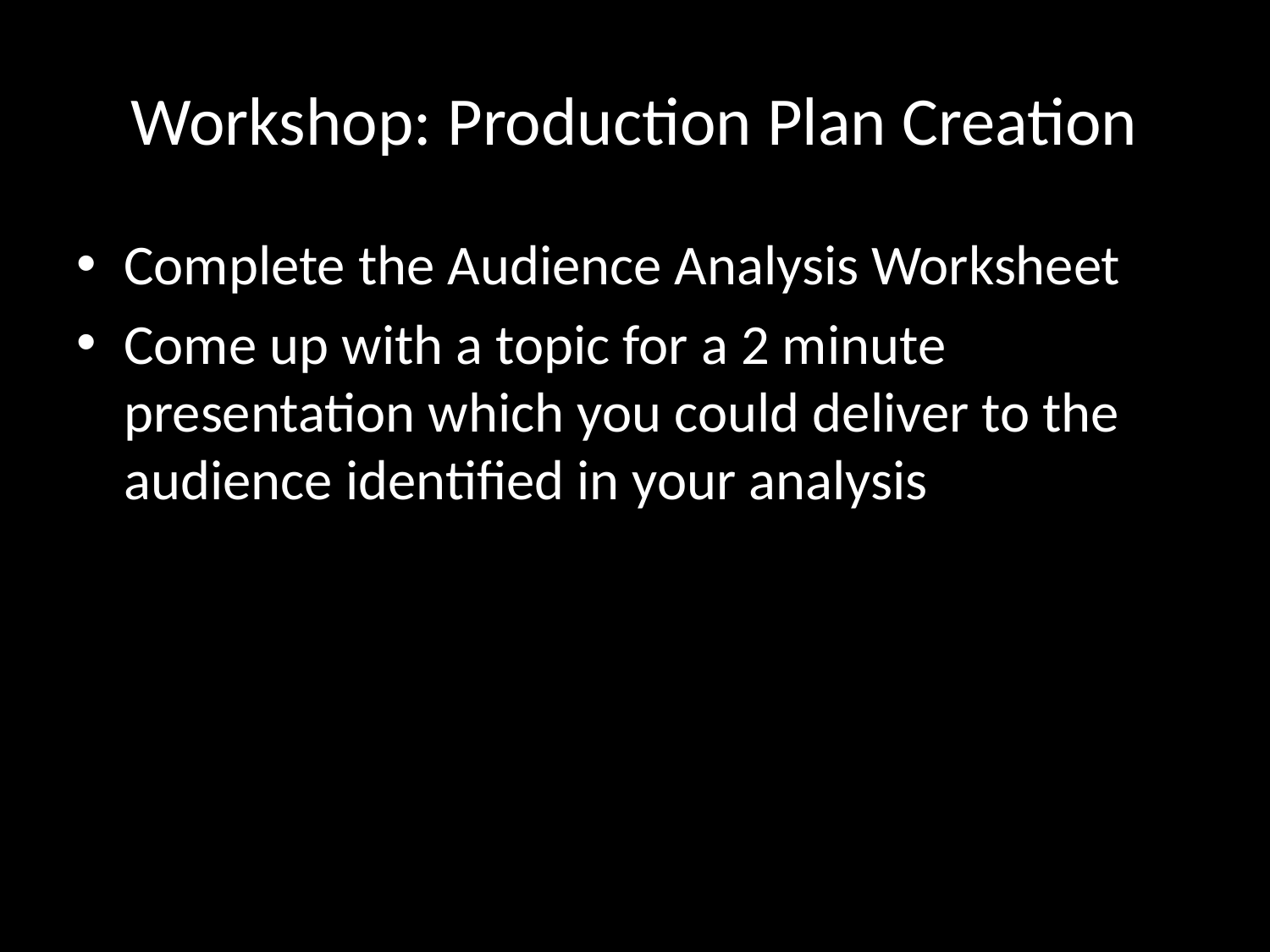

# Workshop: Production Plan Creation
Complete the Audience Analysis Worksheet
Come up with a topic for a 2 minute presentation which you could deliver to the audience identified in your analysis